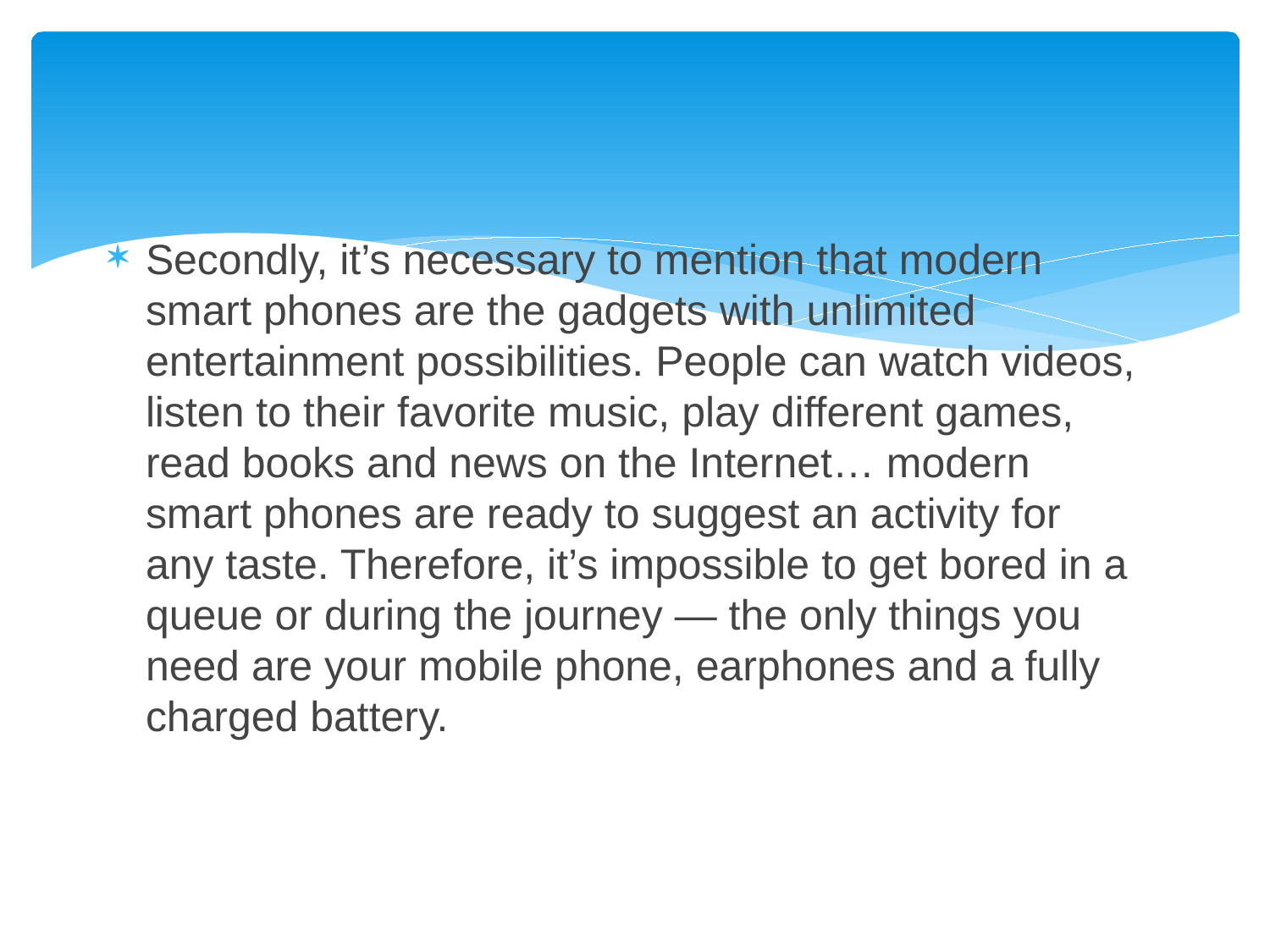

Secondly, it’s necessary to mention that modern smart phones are the gadgets with unlimited entertainment possibilities. People can watch videos, listen to their favorite music, play different games, read books and news on the Internet… modern smart phones are ready to suggest an activity for any taste. Therefore, it’s impossible to get bored in a queue or during the journey — the only things you need are your mobile phone, earphones and a fully charged battery.